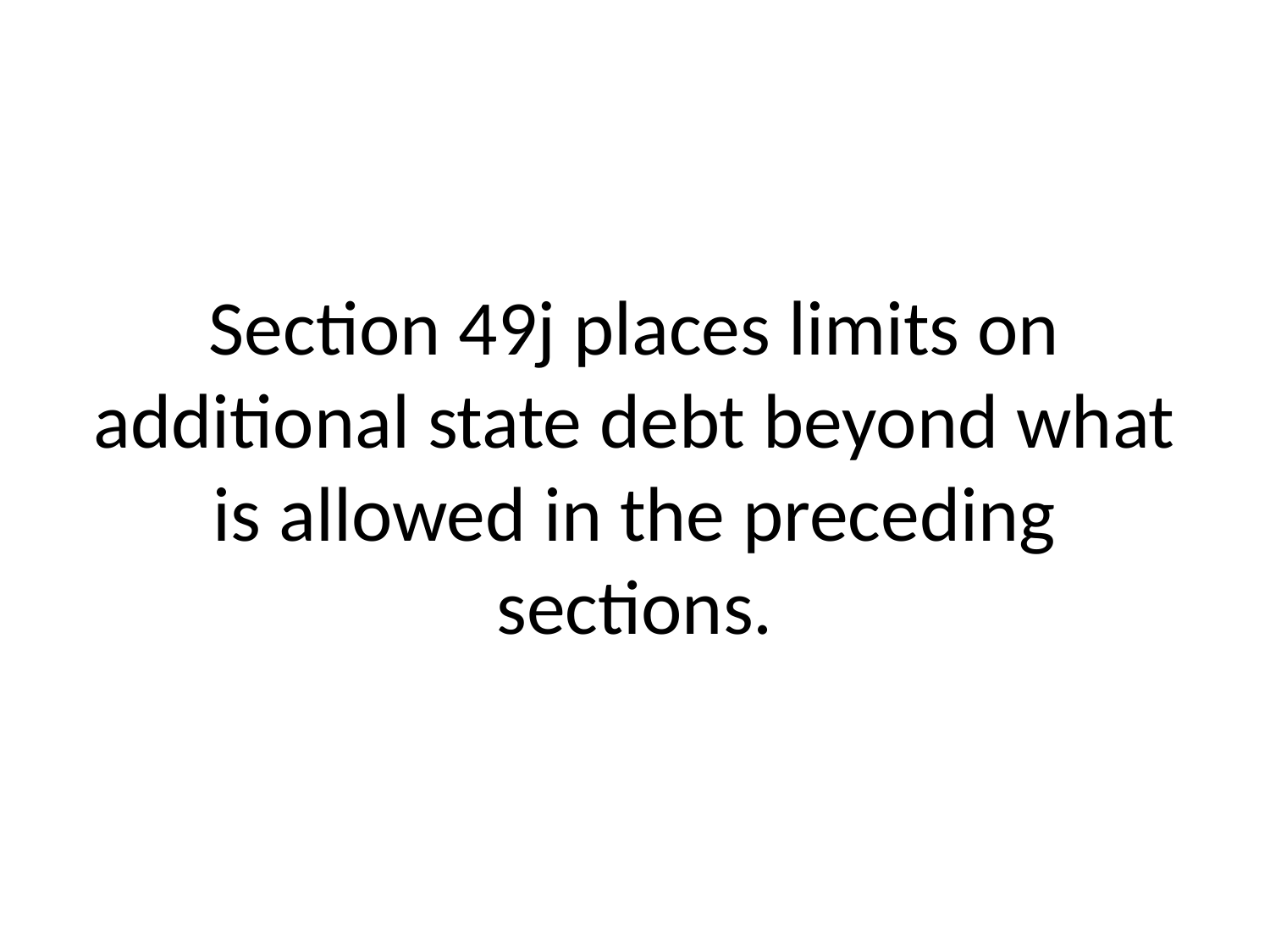

# Section 49j places limits on additional state debt beyond what is allowed in the preceding sections.